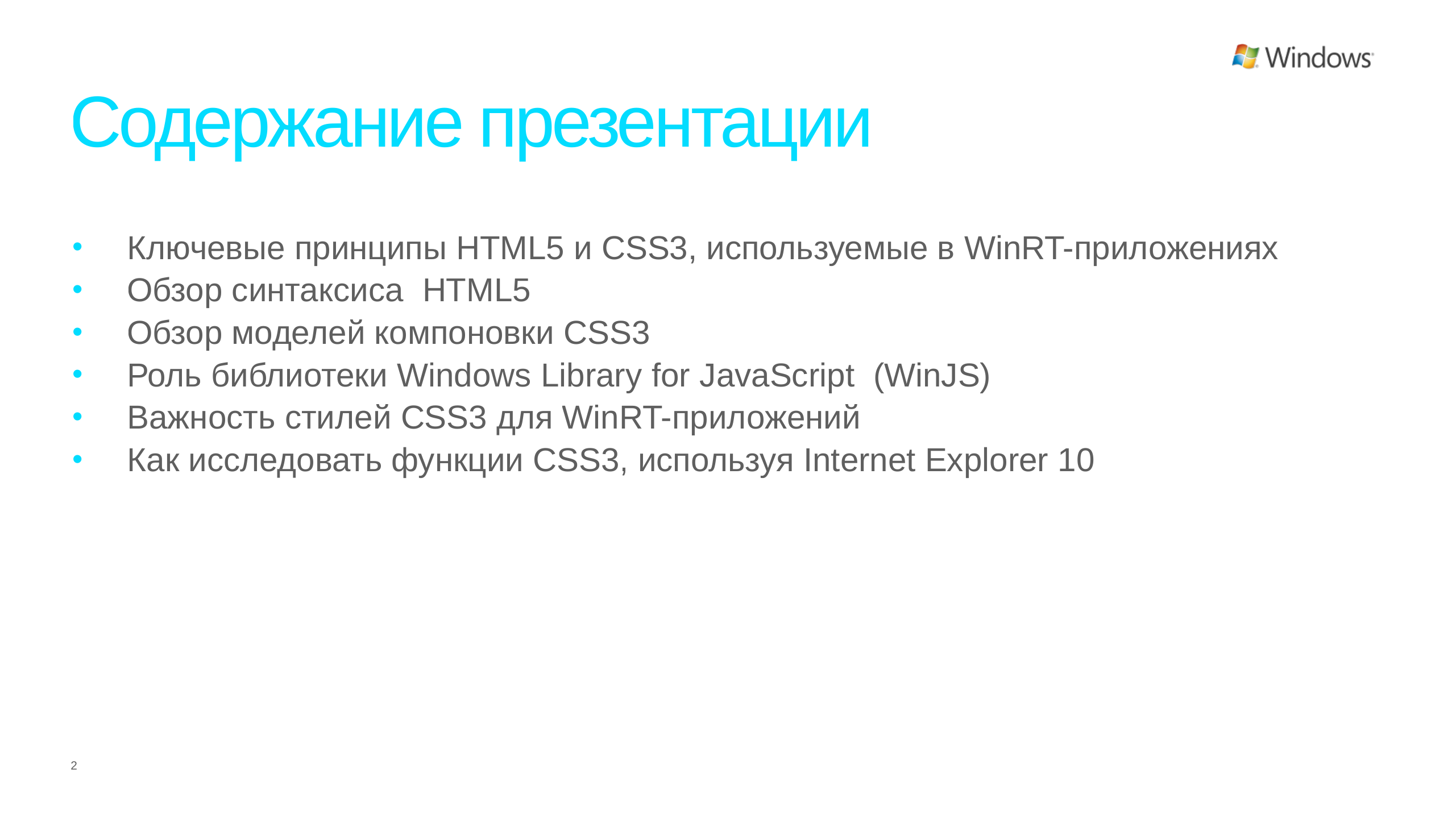

# Содержание презентации

Ключевые принципы HTML5 и CSS3, используемые в WinRT-приложениях
Обзор синтаксиса  HTML5
Обзор моделей компоновки CSS3
Роль библиотеки Windows Library for JavaScript  (WinJS)
Важность стилей CSS3 для WinRT-приложений
Как исследовать функции CSS3, используя Internet Explorer 10